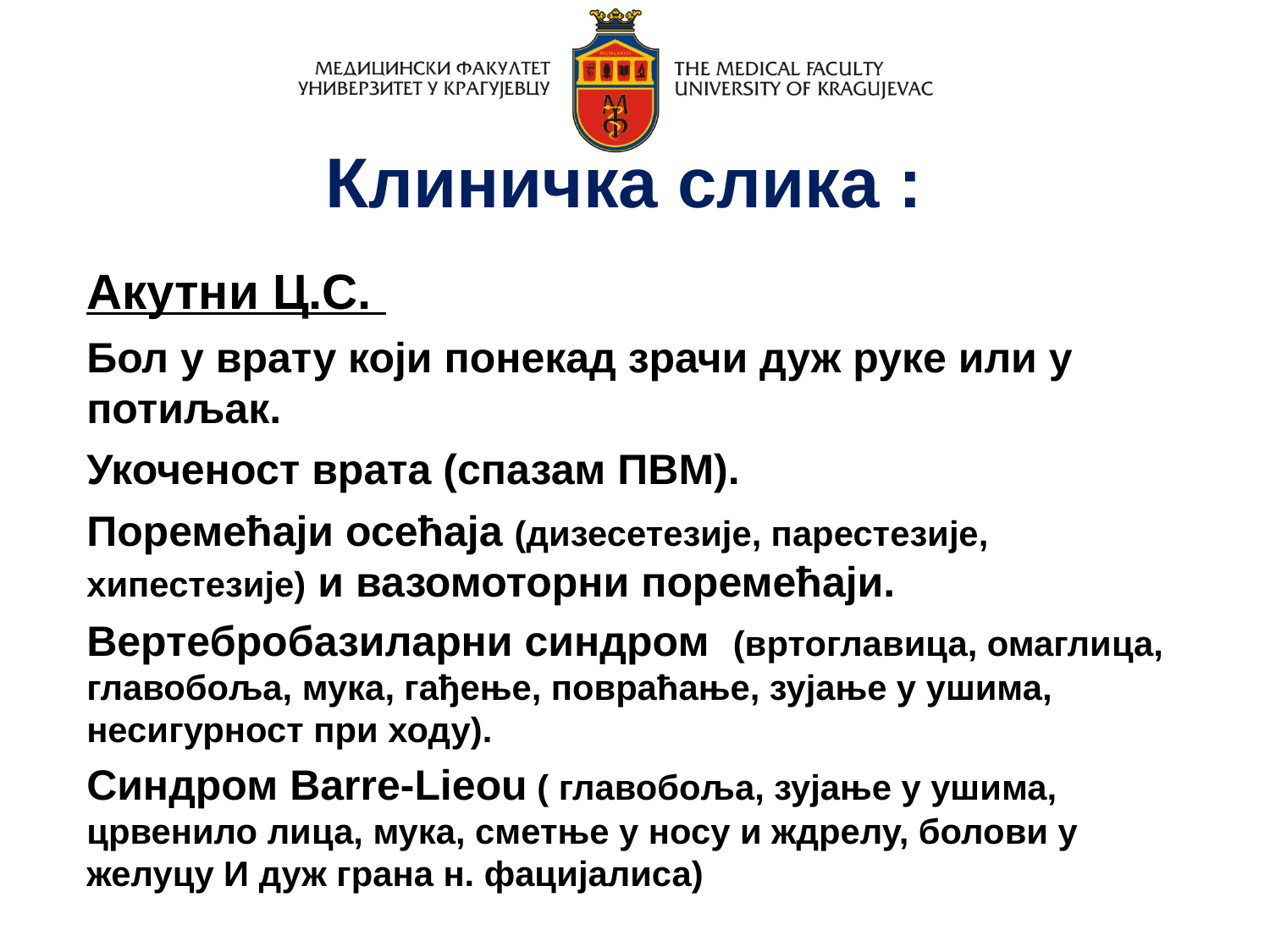

Клиничка слика :
Акутни Ц.С.
Бол у врату који понекад зрачи дуж руке или у потиљак.
Укоченост врата (спазам ПВМ).
Поремећаји осећаја (дизесетезије, парестезије, хипестезије) и вазомоторни поремећаји.
Вертебробазиларни синдром  (вртоглавица, омаглица, главобоља, мука, гађење, повраћање, зујање у ушима, несигурност при ходу).
Синдром Barre-Lieou ( главобоља, зујање у ушима, црвенило лица, мука, сметње у носу и ждрелу, болови у желуцу И дуж грана н. фацијалиса)